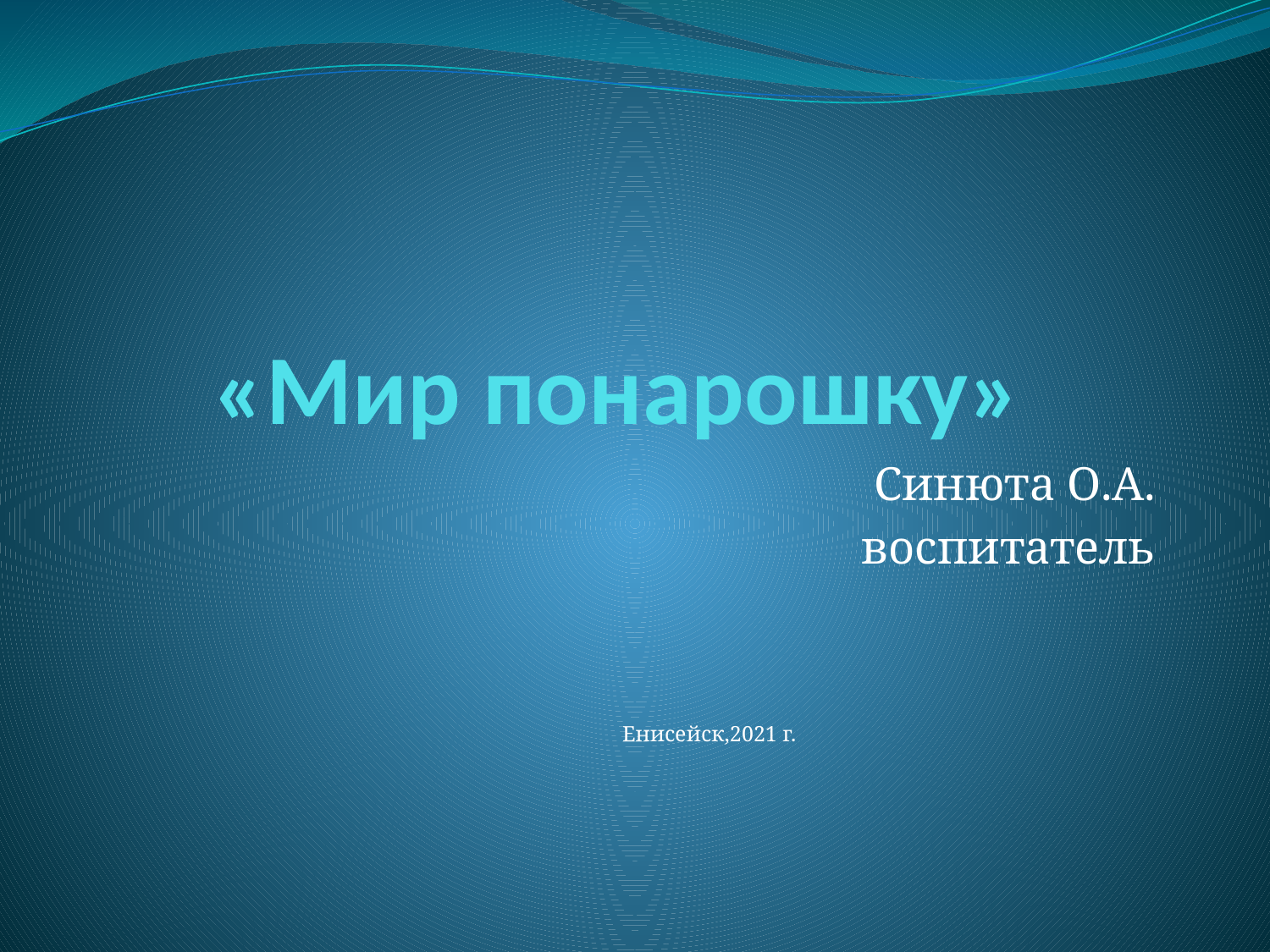

# «Мир понарошку»
Синюта О.А.
воспитатель
Енисейск,2021 г.